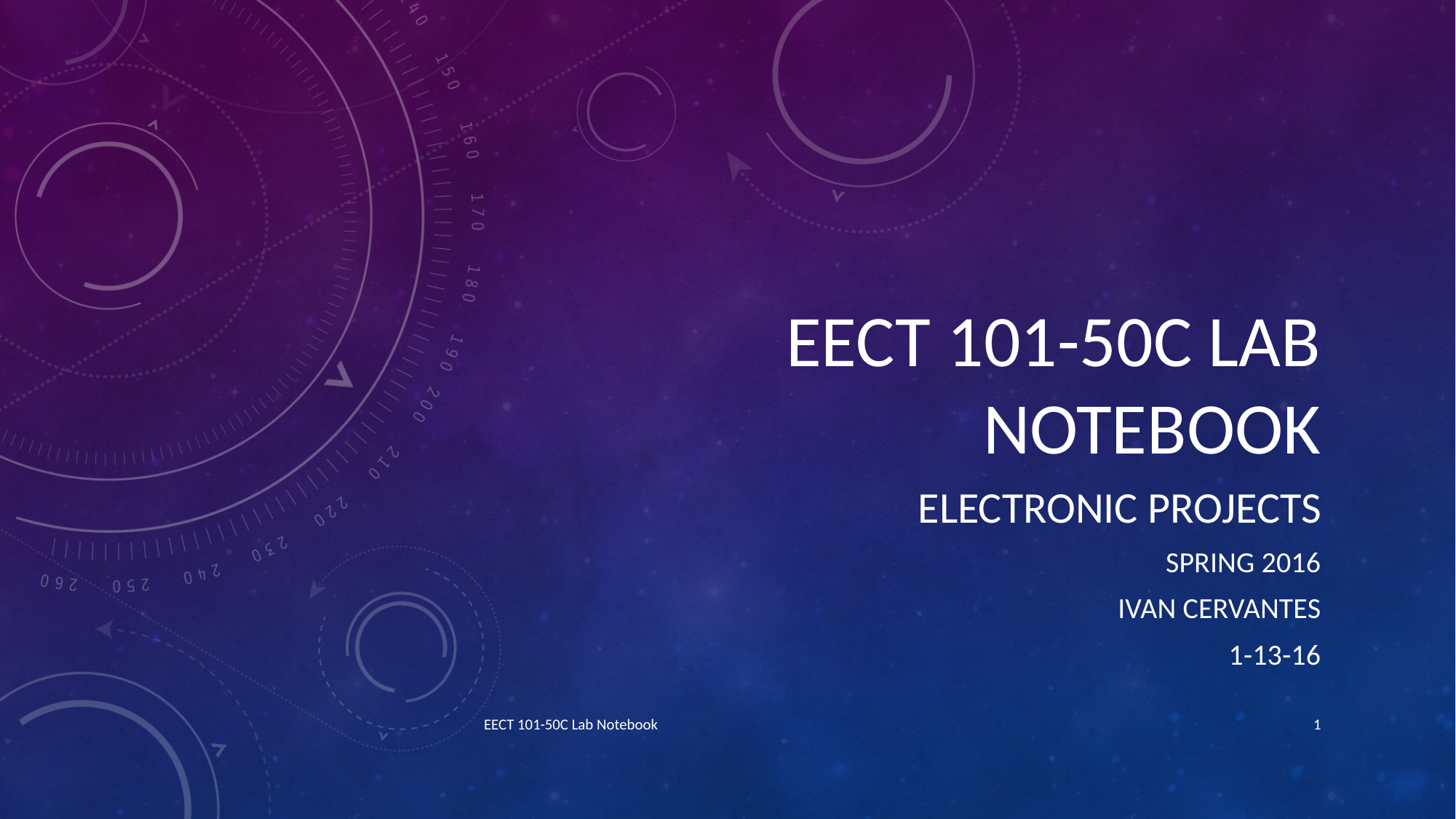

# EECT 101-50C Lab Notebook
ELECTRONIC PROJECTS
Spring 2016
Ivan Cervantes
1-13-16
EECT 101-50C Lab Notebook
1